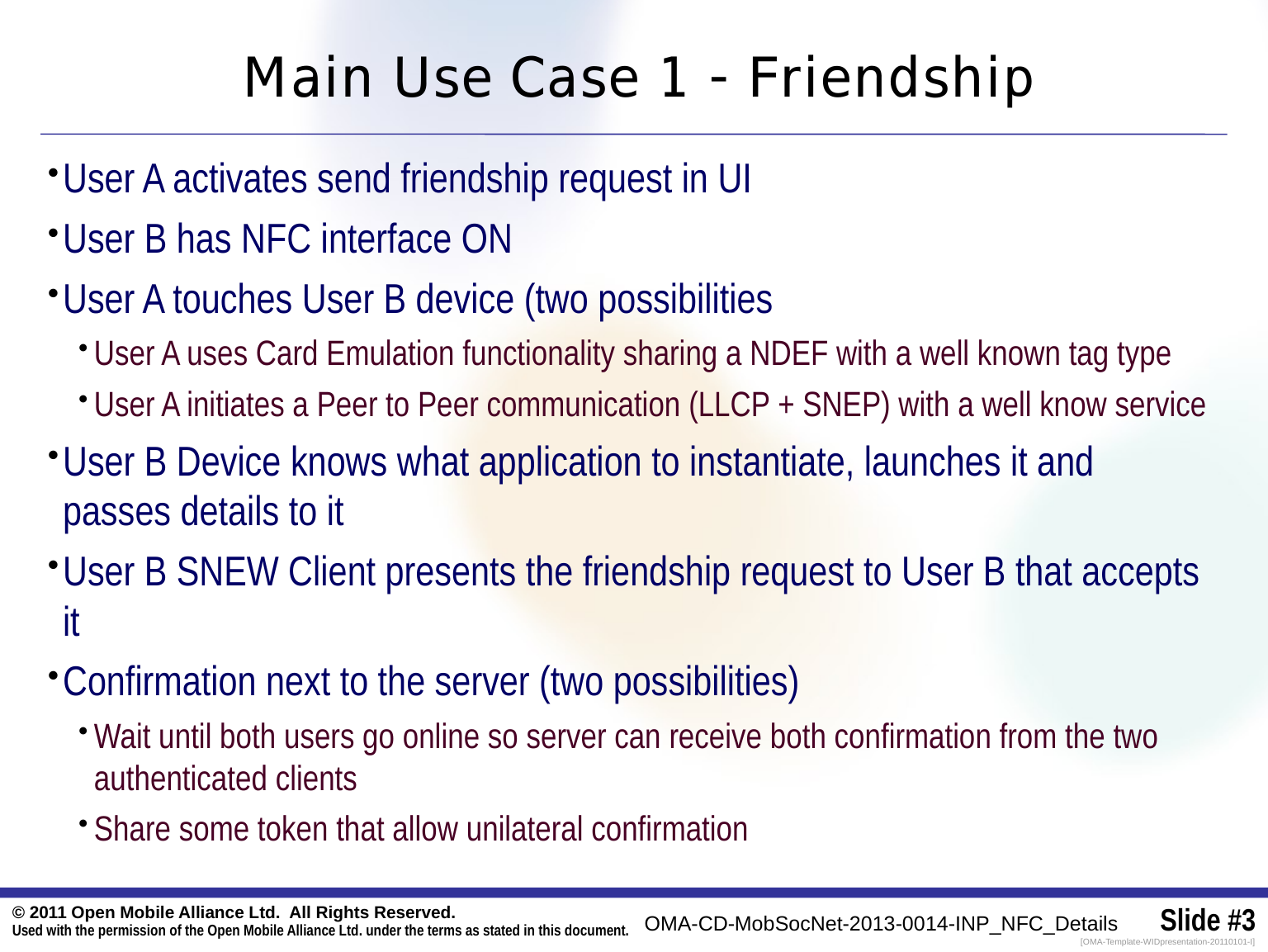

# Main Use Case 1 - Friendship
User A activates send friendship request in UI
User B has NFC interface ON
User A touches User B device (two possibilities
User A uses Card Emulation functionality sharing a NDEF with a well known tag type
User A initiates a Peer to Peer communication (LLCP + SNEP) with a well know service
User B Device knows what application to instantiate, launches it and passes details to it
User B SNEW Client presents the friendship request to User B that accepts it
Confirmation next to the server (two possibilities)
Wait until both users go online so server can receive both confirmation from the two authenticated clients
Share some token that allow unilateral confirmation